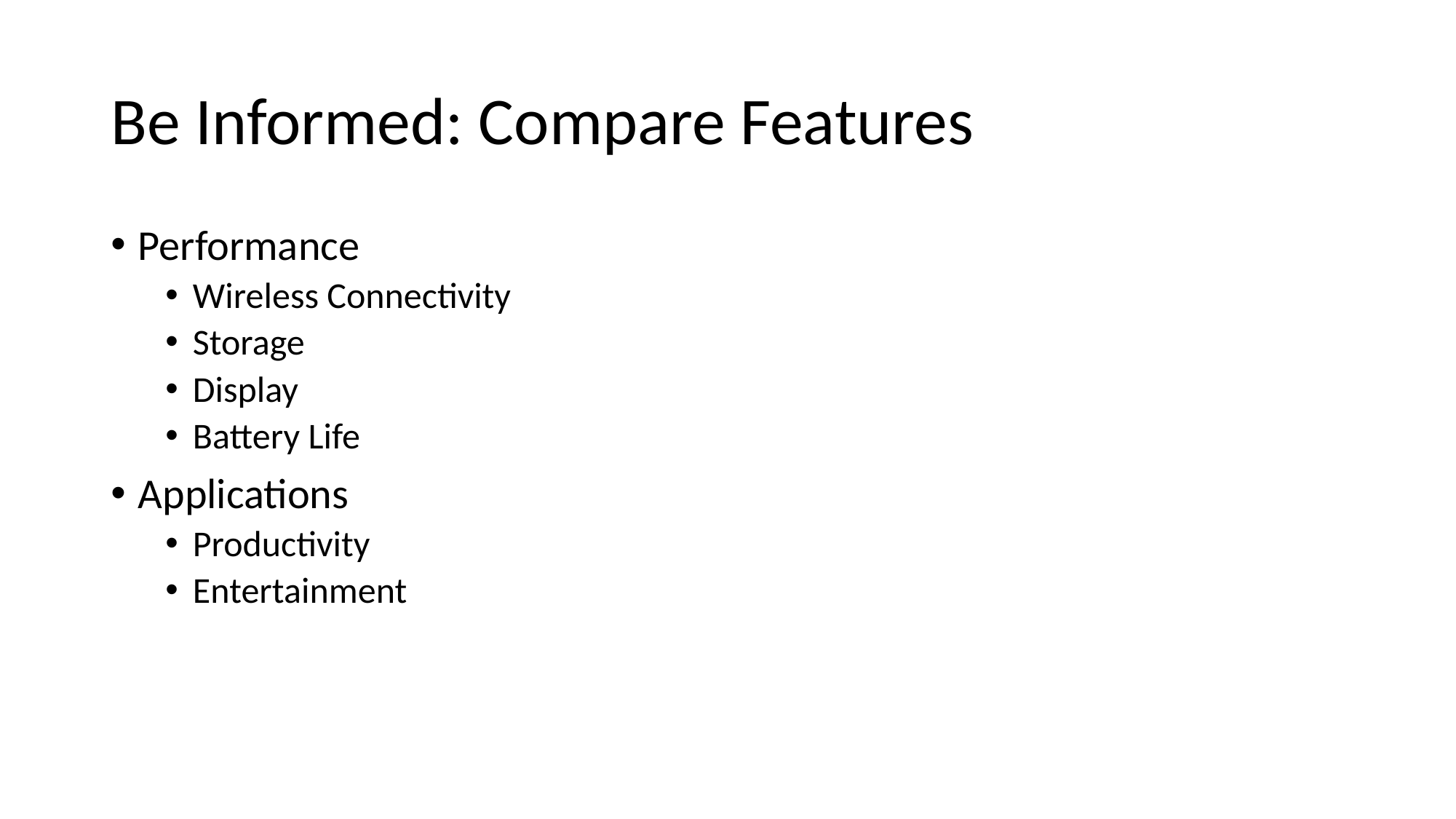

# Be Informed: Compare Features
Performance
Wireless Connectivity
Storage
Display
Battery Life
Applications
Productivity
Entertainment